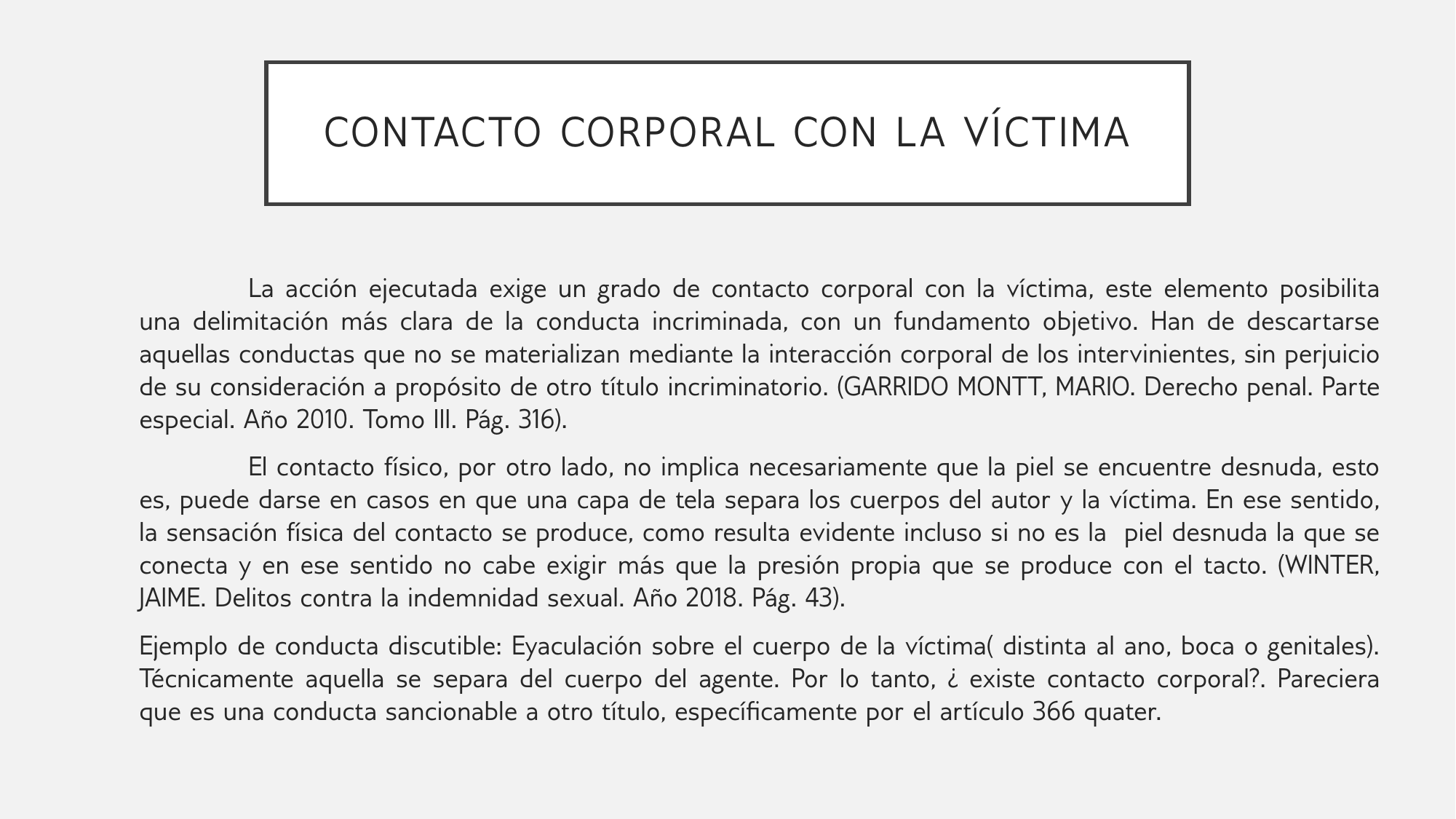

# Contacto corporal con la víctima
	La acción ejecutada exige un grado de contacto corporal con la víctima, este elemento posibilita una delimitación más clara de la conducta incriminada, con un fundamento objetivo. Han de descartarse aquellas conductas que no se materializan mediante la interacción corporal de los intervinientes, sin perjuicio de su consideración a propósito de otro título incriminatorio. (GARRIDO MONTT, MARIO. Derecho penal. Parte especial. Año 2010. Tomo III. Pág. 316).
	El contacto físico, por otro lado, no implica necesariamente que la piel se encuentre desnuda, esto es, puede darse en casos en que una capa de tela separa los cuerpos del autor y la víctima. En ese sentido, la sensación física del contacto se produce, como resulta evidente incluso si no es la  piel desnuda la que se conecta y en ese sentido no cabe exigir más que la presión propia que se produce con el tacto. (WINTER, JAIME. Delitos contra la indemnidad sexual. Año 2018. Pág. 43).
Ejemplo de conducta discutible: Eyaculación sobre el cuerpo de la víctima( distinta al ano, boca o genitales). Técnicamente aquella se separa del cuerpo del agente. Por lo tanto, ¿ existe contacto corporal?. Pareciera que es una conducta sancionable a otro título, específicamente por el artículo 366 quater.